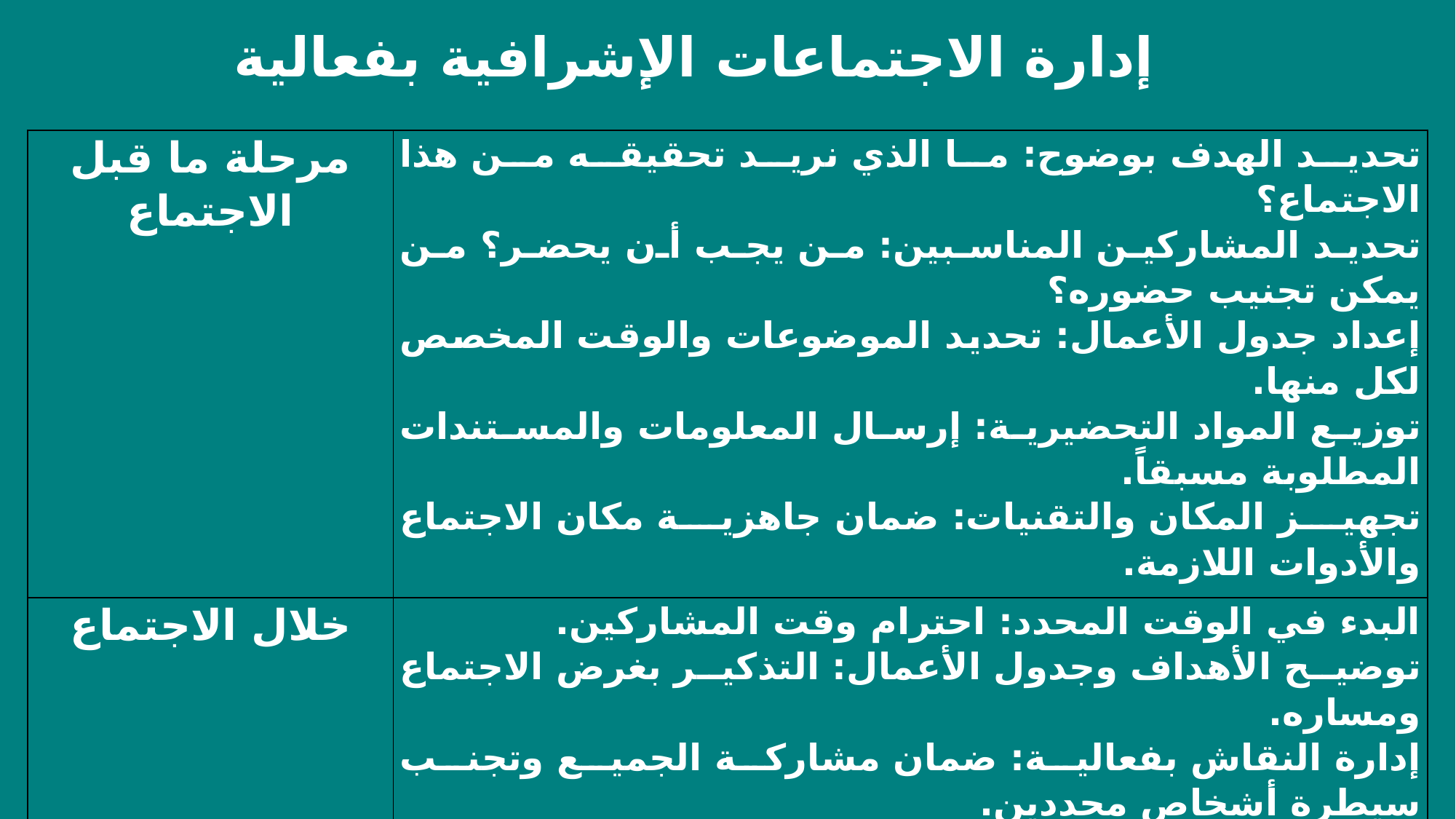

إدارة الاجتماعات الإشرافية بفعالية
| مرحلة ما قبل الاجتماع | تحديد الهدف بوضوح: ما الذي نريد تحقيقه من هذا الاجتماع؟ تحديد المشاركين المناسبين: من يجب أن يحضر؟ من يمكن تجنيب حضوره؟ إعداد جدول الأعمال: تحديد الموضوعات والوقت المخصص لكل منها. توزيع المواد التحضيرية: إرسال المعلومات والمستندات المطلوبة مسبقاً. تجهيز المكان والتقنيات: ضمان جاهزية مكان الاجتماع والأدوات اللازمة. |
| --- | --- |
| خلال الاجتماع | البدء في الوقت المحدد: احترام وقت المشاركين. توضيح الأهداف وجدول الأعمال: التذكير بغرض الاجتماع ومساره. إدارة النقاش بفعالية: ضمان مشاركة الجميع وتجنب سيطرة أشخاص محددين. الحفاظ على التركيز: منع الخروج عن الموضوع أو الانجراف لنقاشات فرعية. تلخيص النقاط والقرارات: تأكيد الفهم المشترك للنتائج. تحديد الخطوات القادمة: توزيع المسؤوليات والمهام والمواعيد النهائية. |
| بعد الاجتماع | توثيق محضر الاجتماع: تسجيل النقاط الرئيسية والقرارات والإجراءات. متابعة تنفيذ القرارات: مراقبة التقدم في المهام المتفق عليها. تقييم فعالية الاجتماع: الاستفادة من التجربة في تحسين الاجتماعات المستقبلية. |